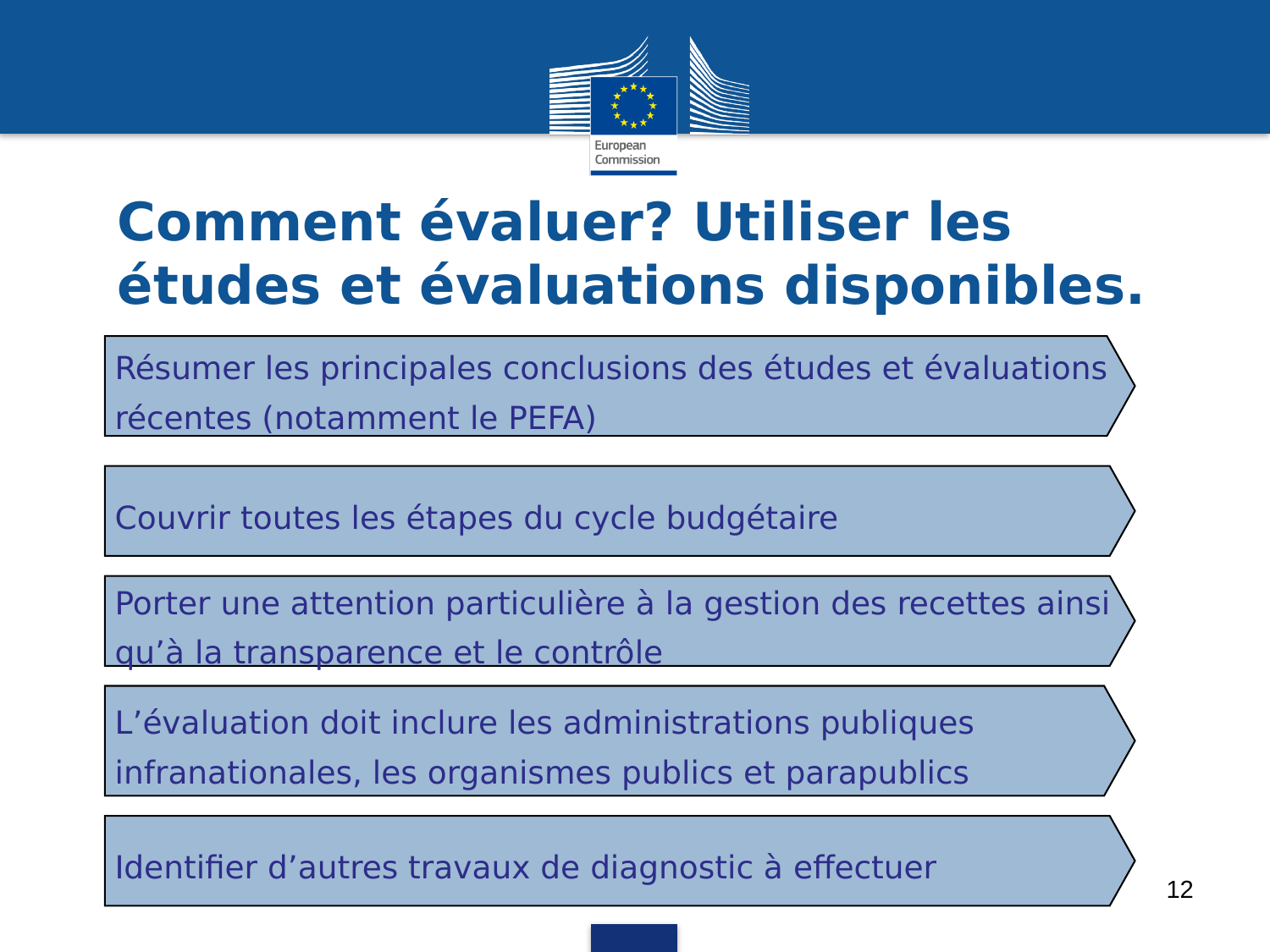

Running Head 12-Point Plain, Title Case
# Comment évaluer? Utiliser les études et évaluations disponibles.
Résumer les principales conclusions des études et évaluations récentes (notamment le PEFA)
Couvrir toutes les étapes du cycle budgétaire
Porter une attention particulière à la gestion des recettes ainsi qu’à la transparence et le contrôle
L’évaluation doit inclure les administrations publiques infranationales, les organismes publics et parapublics
Identifier d’autres travaux de diagnostic à effectuer
12